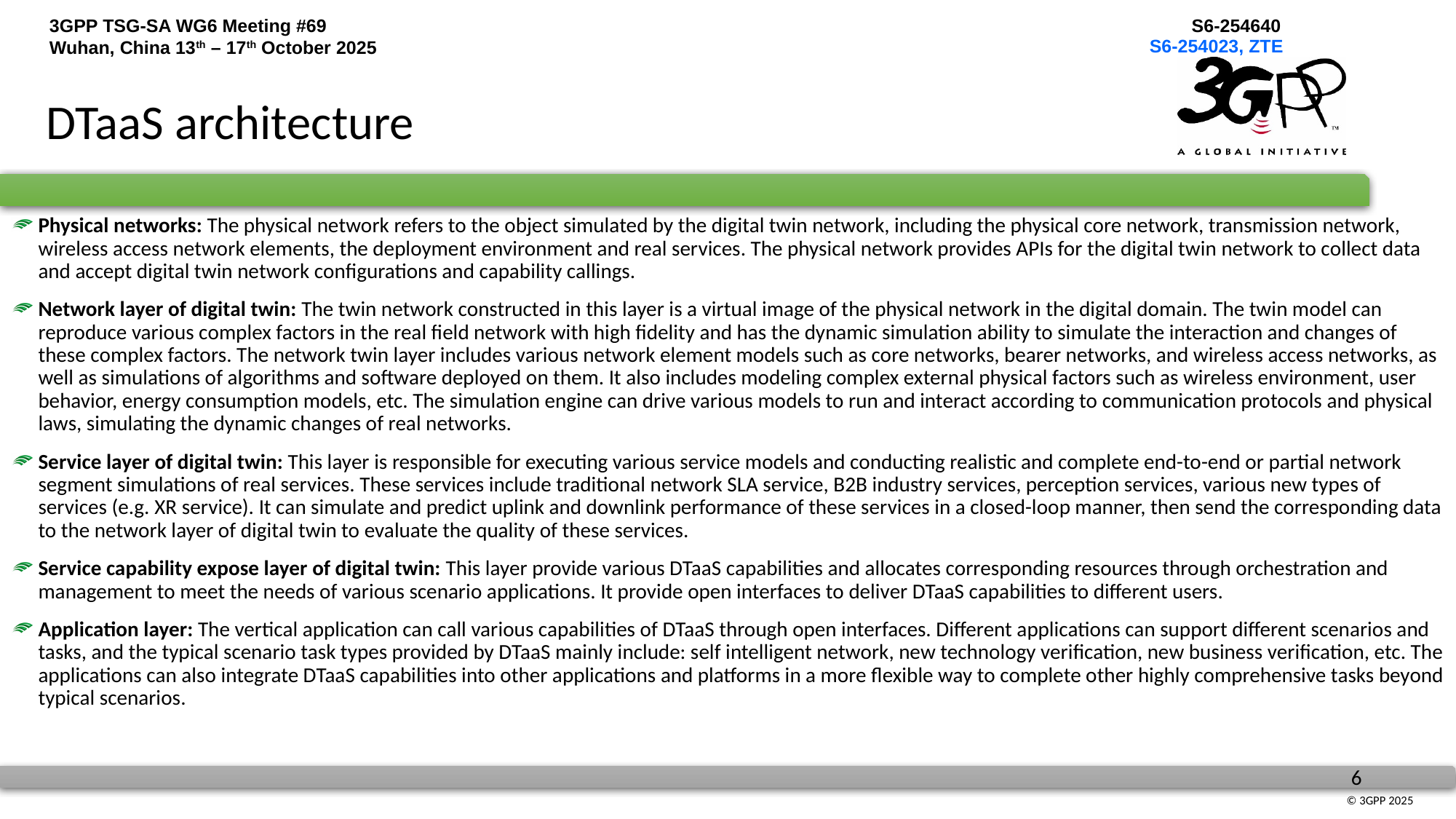

S6-254023, ZTE
# DTaaS architecture
Physical networks: The physical network refers to the object simulated by the digital twin network, including the physical core network, transmission network, wireless access network elements, the deployment environment and real services. The physical network provides APIs for the digital twin network to collect data and accept digital twin network configurations and capability callings.
Network layer of digital twin: The twin network constructed in this layer is a virtual image of the physical network in the digital domain. The twin model can reproduce various complex factors in the real field network with high fidelity and has the dynamic simulation ability to simulate the interaction and changes of these complex factors. The network twin layer includes various network element models such as core networks, bearer networks, and wireless access networks, as well as simulations of algorithms and software deployed on them. It also includes modeling complex external physical factors such as wireless environment, user behavior, energy consumption models, etc. The simulation engine can drive various models to run and interact according to communication protocols and physical laws, simulating the dynamic changes of real networks.
Service layer of digital twin: This layer is responsible for executing various service models and conducting realistic and complete end-to-end or partial network segment simulations of real services. These services include traditional network SLA service, B2B industry services, perception services, various new types of services (e.g. XR service). It can simulate and predict uplink and downlink performance of these services in a closed-loop manner, then send the corresponding data to the network layer of digital twin to evaluate the quality of these services.
Service capability expose layer of digital twin: This layer provide various DTaaS capabilities and allocates corresponding resources through orchestration and management to meet the needs of various scenario applications. It provide open interfaces to deliver DTaaS capabilities to different users.
Application layer: The vertical application can call various capabilities of DTaaS through open interfaces. Different applications can support different scenarios and tasks, and the typical scenario task types provided by DTaaS mainly include: self intelligent network, new technology verification, new business verification, etc. The applications can also integrate DTaaS capabilities into other applications and platforms in a more flexible way to complete other highly comprehensive tasks beyond typical scenarios.